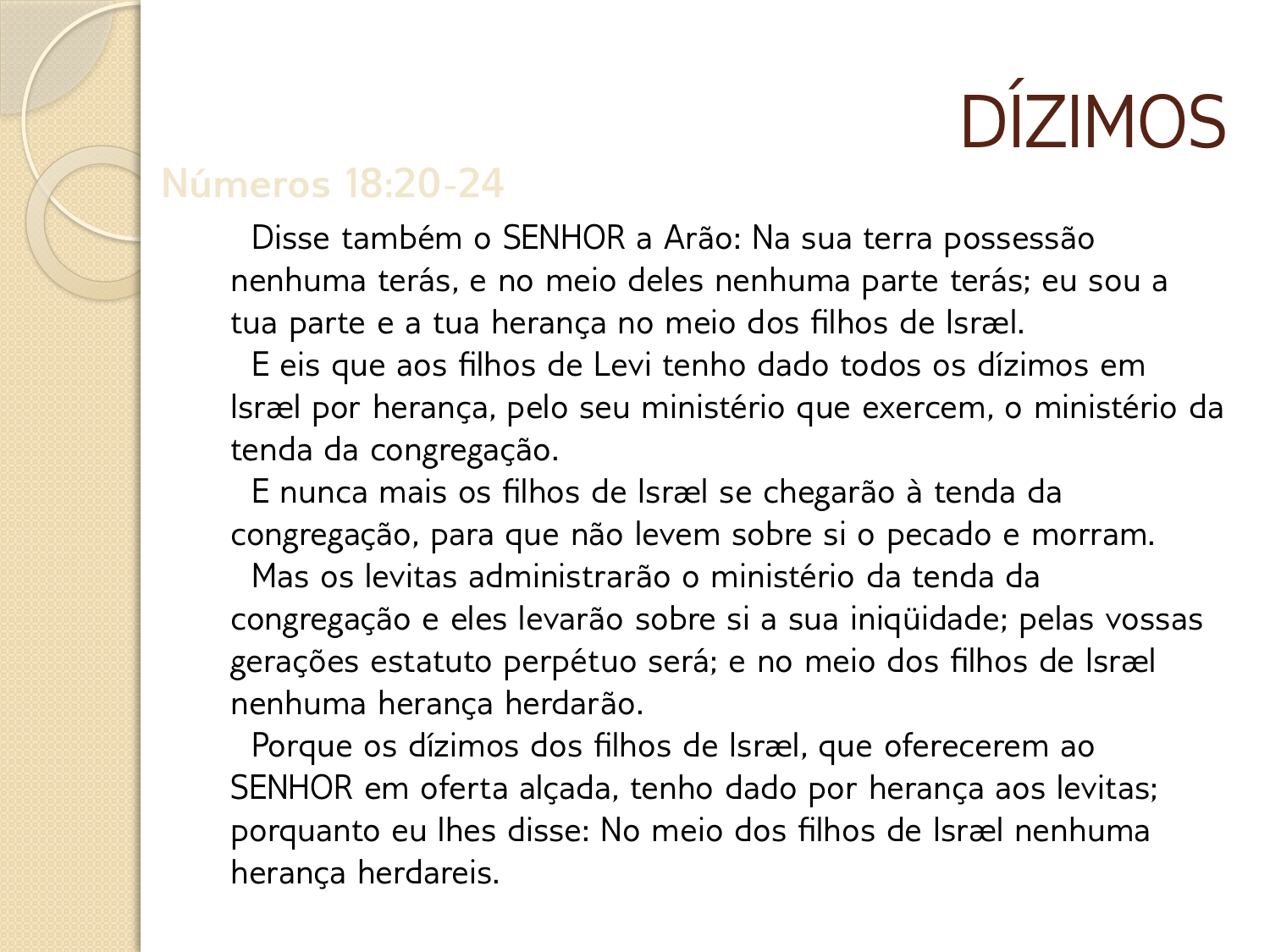

# DÍZIMOS
Números 18:20-24
  Disse também o SENHOR a Arão: Na sua terra possessão nenhuma terás, e no meio deles nenhuma parte terás; eu sou a tua parte e a tua herança no meio dos filhos de Israel.
  E eis que aos filhos de Levi tenho dado todos os dízimos em Israel por herança, pelo seu ministério que exercem, o ministério da tenda da congregação.
  E nunca mais os filhos de Israel se chegarão à tenda da congregação, para que não levem sobre si o pecado e morram.
  Mas os levitas administrarão o ministério da tenda da congregação e eles levarão sobre si a sua iniqüidade; pelas vossas gerações estatuto perpétuo será; e no meio dos filhos de Israel nenhuma herança herdarão.
  Porque os dízimos dos filhos de Israel, que oferecerem ao SENHOR em oferta alçada, tenho dado por herança aos levitas; porquanto eu lhes disse: No meio dos filhos de Israel nenhuma herança herdareis.